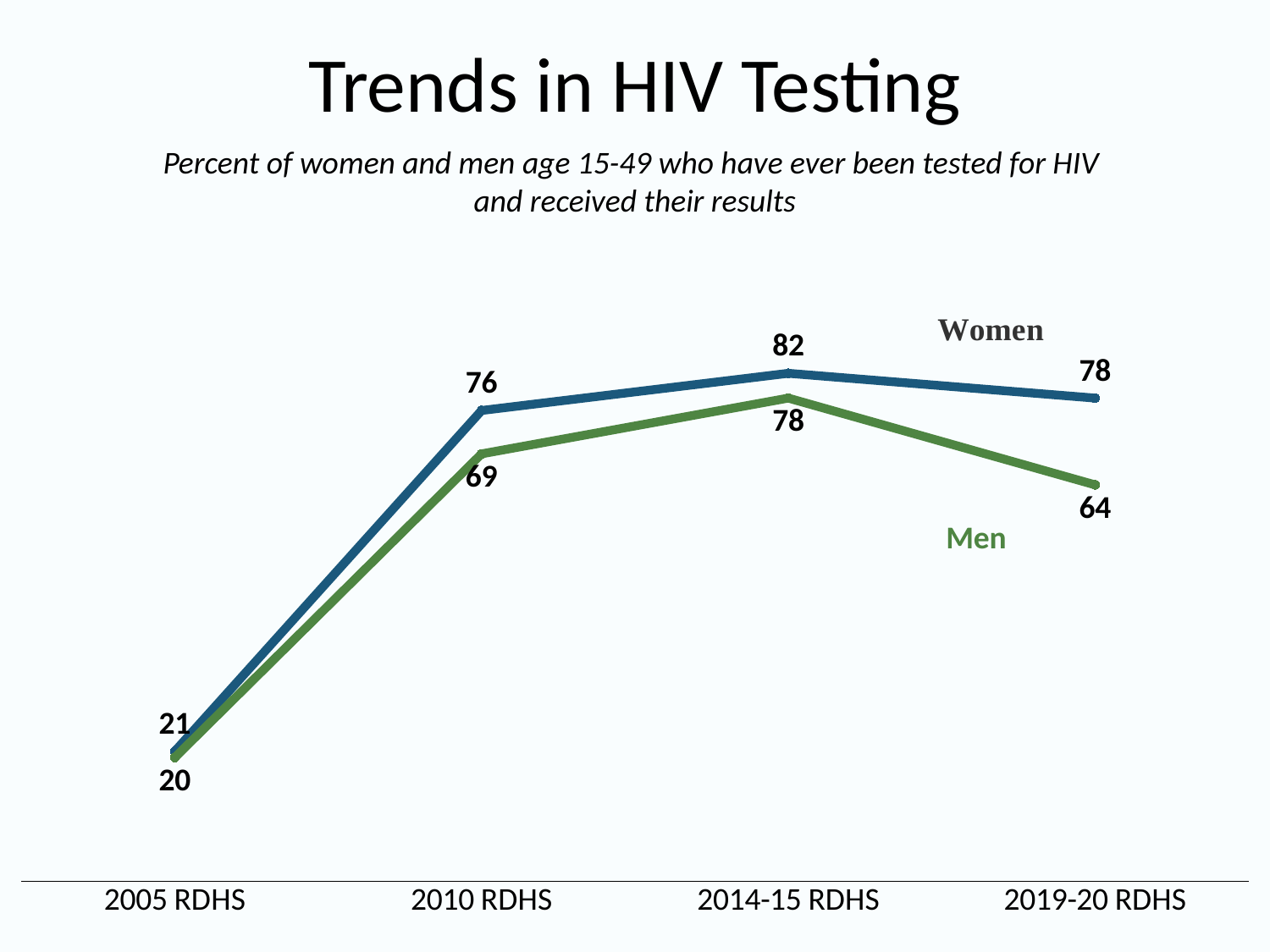

# Trends in HIV Testing
Percent of women and men age 15-49 who have ever been tested for HIV
and received their results

### Chart

| Category | Women | Men |
|---|---|---|
| 2005 RDHS | 21.0 | 20.0 |
| 2010 RDHS | 76.0 | 69.0 |
| 2014-15 RDHS | 82.0 | 78.0 |
| 2019-20 RDHS | 78.0 | 64.0 |